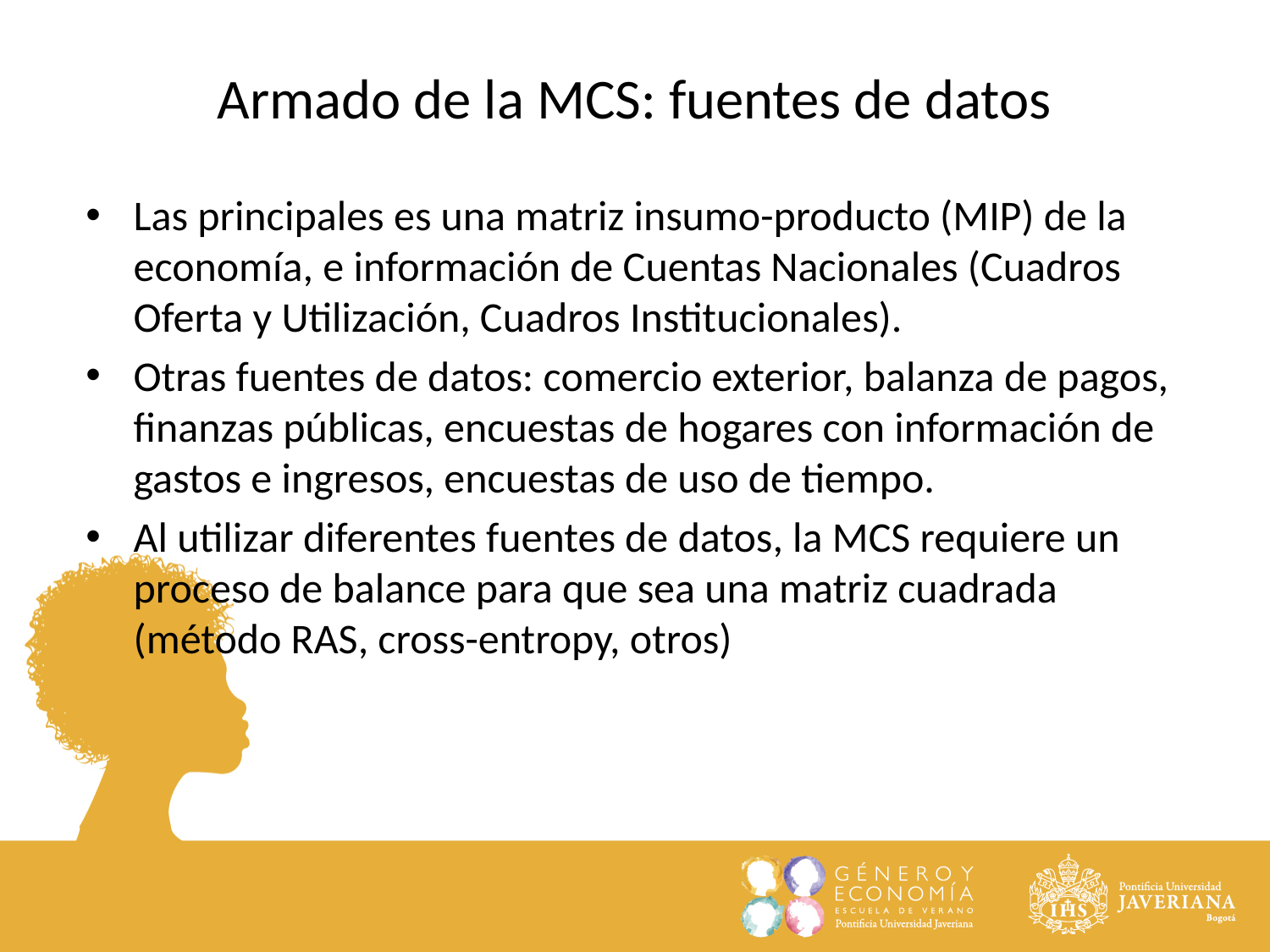

Armado de la MCS: fuentes de datos
Las principales es una matriz insumo-producto (MIP) de la economía, e información de Cuentas Nacionales (Cuadros Oferta y Utilización, Cuadros Institucionales).
Otras fuentes de datos: comercio exterior, balanza de pagos, finanzas públicas, encuestas de hogares con información de gastos e ingresos, encuestas de uso de tiempo.
Al utilizar diferentes fuentes de datos, la MCS requiere un proceso de balance para que sea una matriz cuadrada (método RAS, cross-entropy, otros)